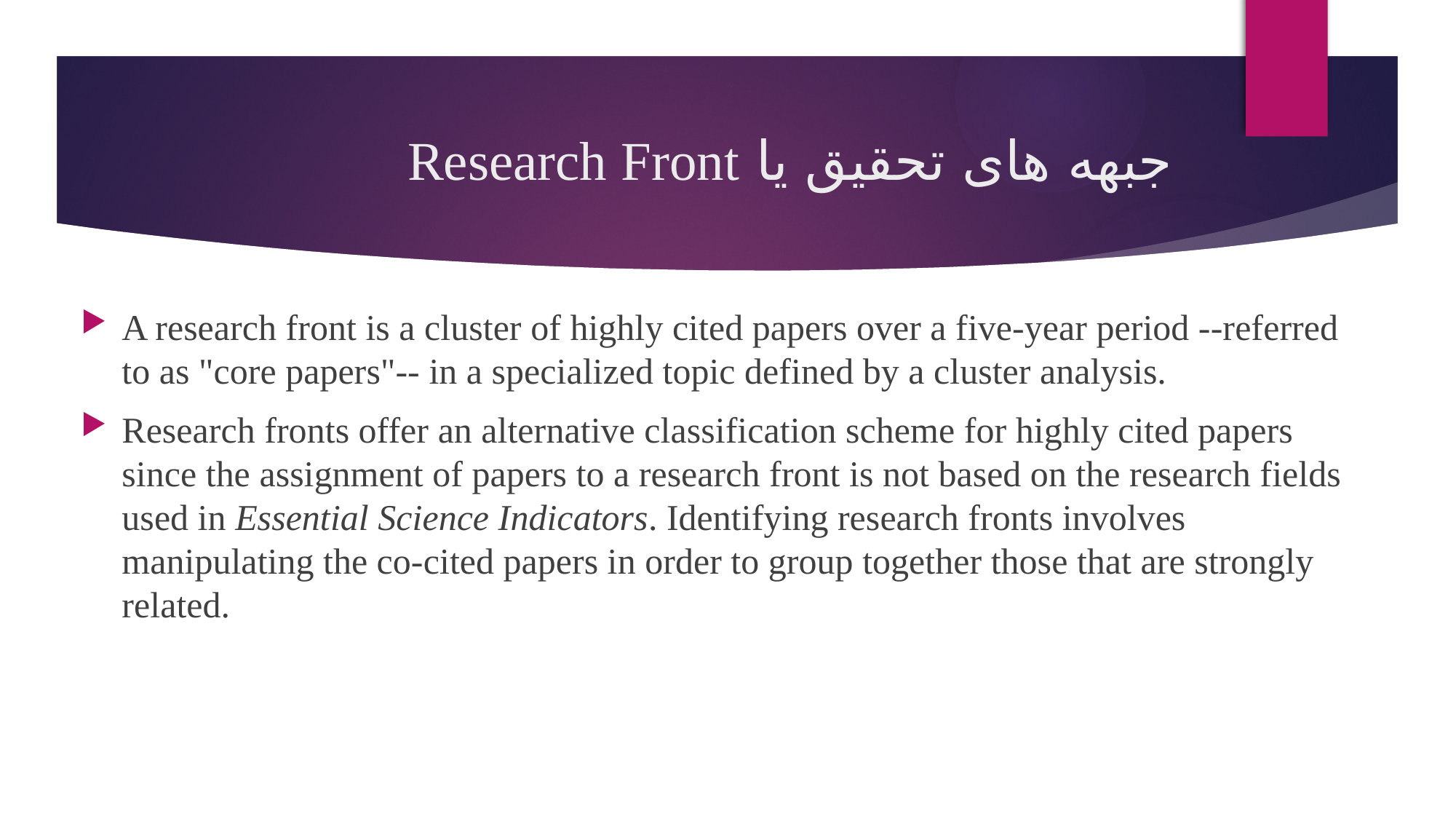

# جبهه های تحقیق یا Research Front
A research front is a cluster of highly cited papers over a five-year period --referred to as "core papers"-- in a specialized topic defined by a cluster analysis.
Research fronts offer an alternative classification scheme for highly cited papers since the assignment of papers to a research front is not based on the research fields used in Essential Science Indicators. Identifying research fronts involves manipulating the co-cited papers in order to group together those that are strongly related.